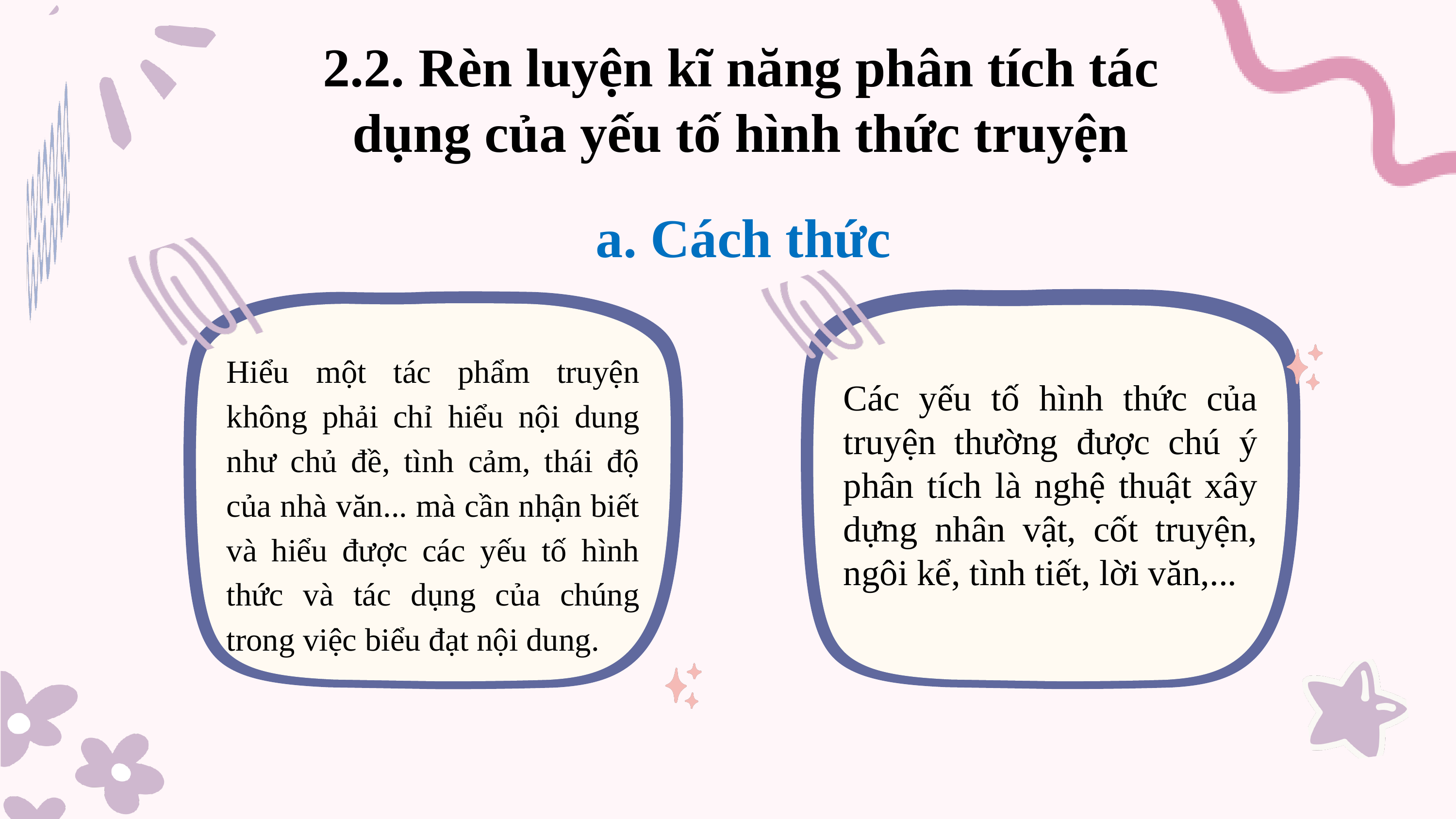

2.2. Rèn luyện kĩ năng phân tích tác dụng của yếu tố hình thức truyện

a. Cách thức

Hiểu một tác phẩm truyện không phải chỉ hiểu nội dung như chủ đề, tình cảm, thái độ của nhà văn... mà cần nhận biết và hiểu được các yếu tố hình thức và tác dụng của chúng trong việc biểu đạt nội dung.

Các yếu tố hình thức của truyện thường được chú ý phân tích là nghệ thuật xây dựng nhân vật, cốt truyện, ngôi kể, tình tiết, lời văn,...